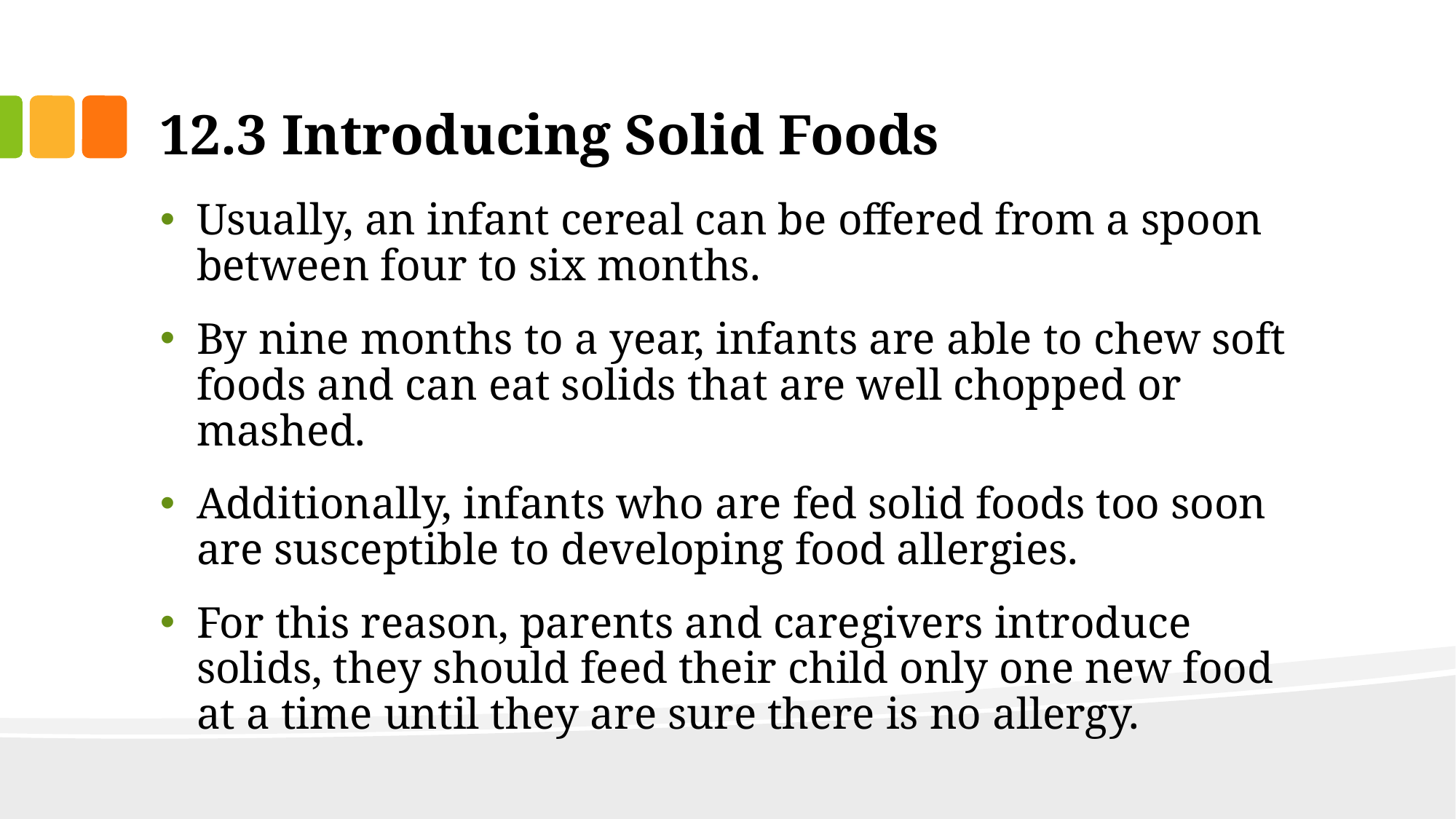

# 12.3 Introducing Solid Foods
Usually, an infant cereal can be offered from a spoon between four to six months.
By nine months to a year, infants are able to chew soft foods and can eat solids that are well chopped or mashed.
Additionally, infants who are fed solid foods too soon are susceptible to developing food allergies.
For this reason, parents and caregivers introduce solids, they should feed their child only one new food at a time until they are sure there is no allergy.